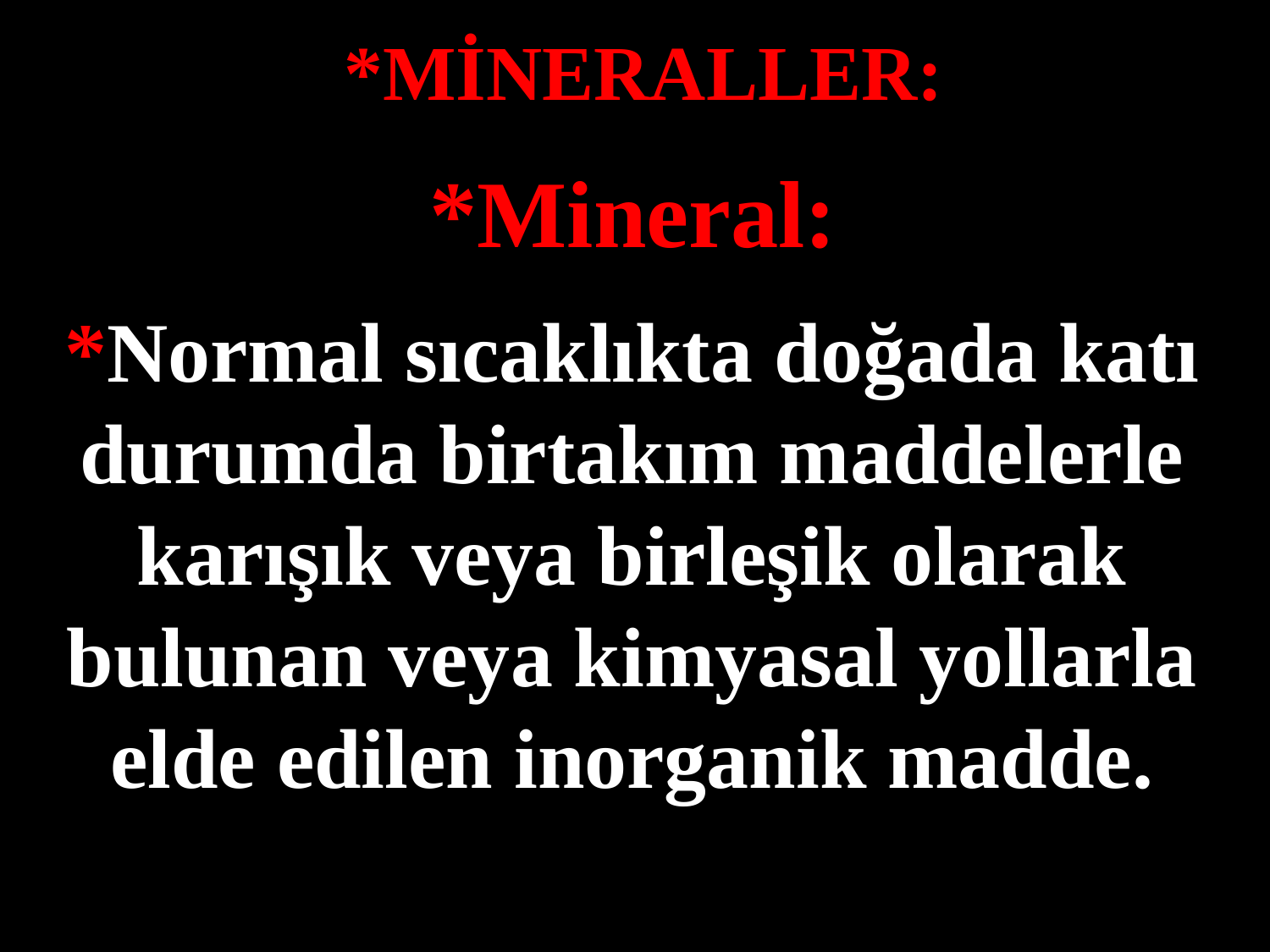

*MİNERALLER:
*Mineral:
*Normal sıcaklıkta doğada katı durumda birtakım maddelerle karışık veya birleşik olarak bulunan veya kimyasal yollarla elde edilen inorganik madde.
#